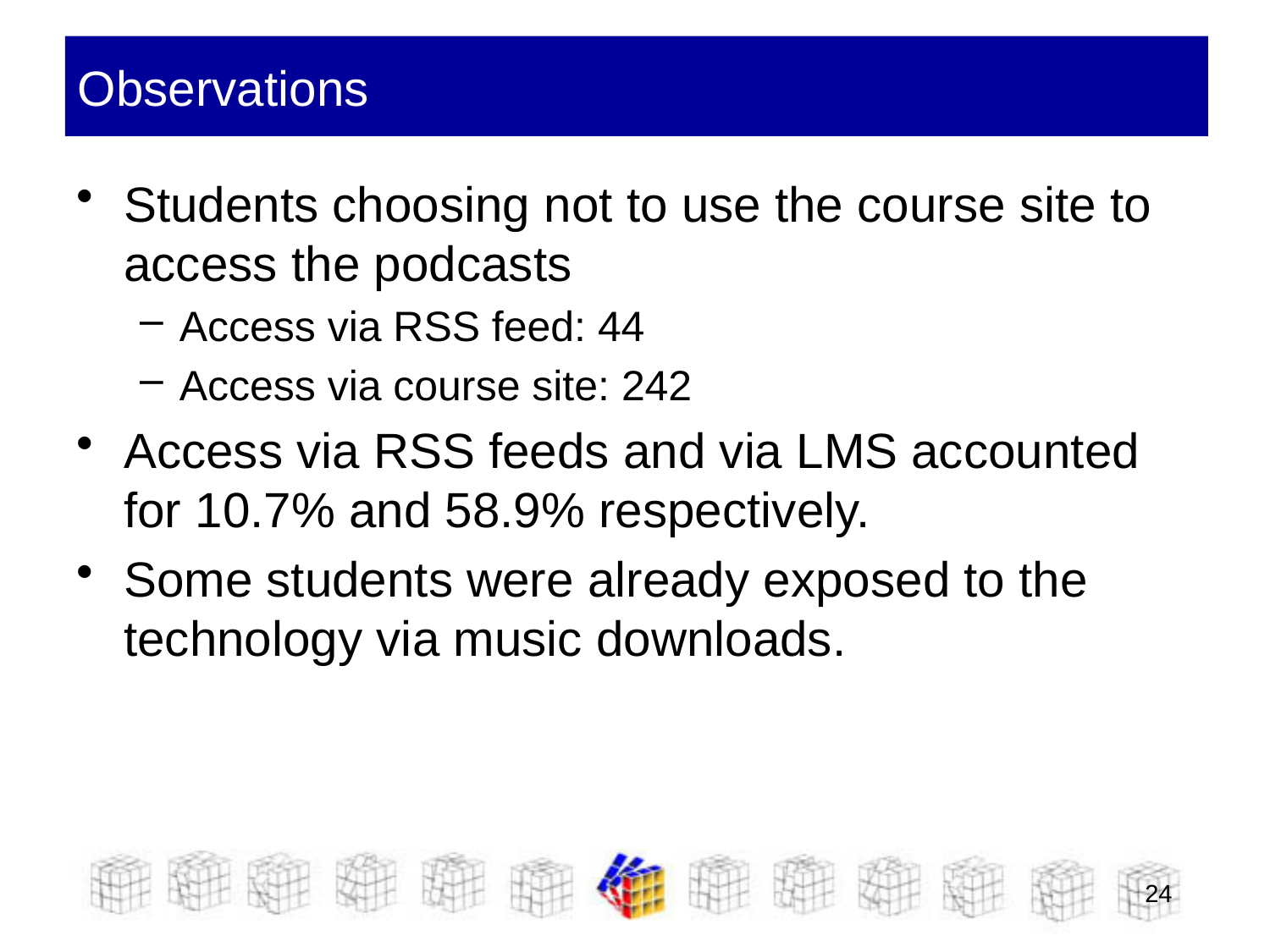

# Observations
Students choosing not to use the course site to access the podcasts
Access via RSS feed: 44
Access via course site: 242
Access via RSS feeds and via LMS accounted for 10.7% and 58.9% respectively.
Some students were already exposed to the technology via music downloads.
24